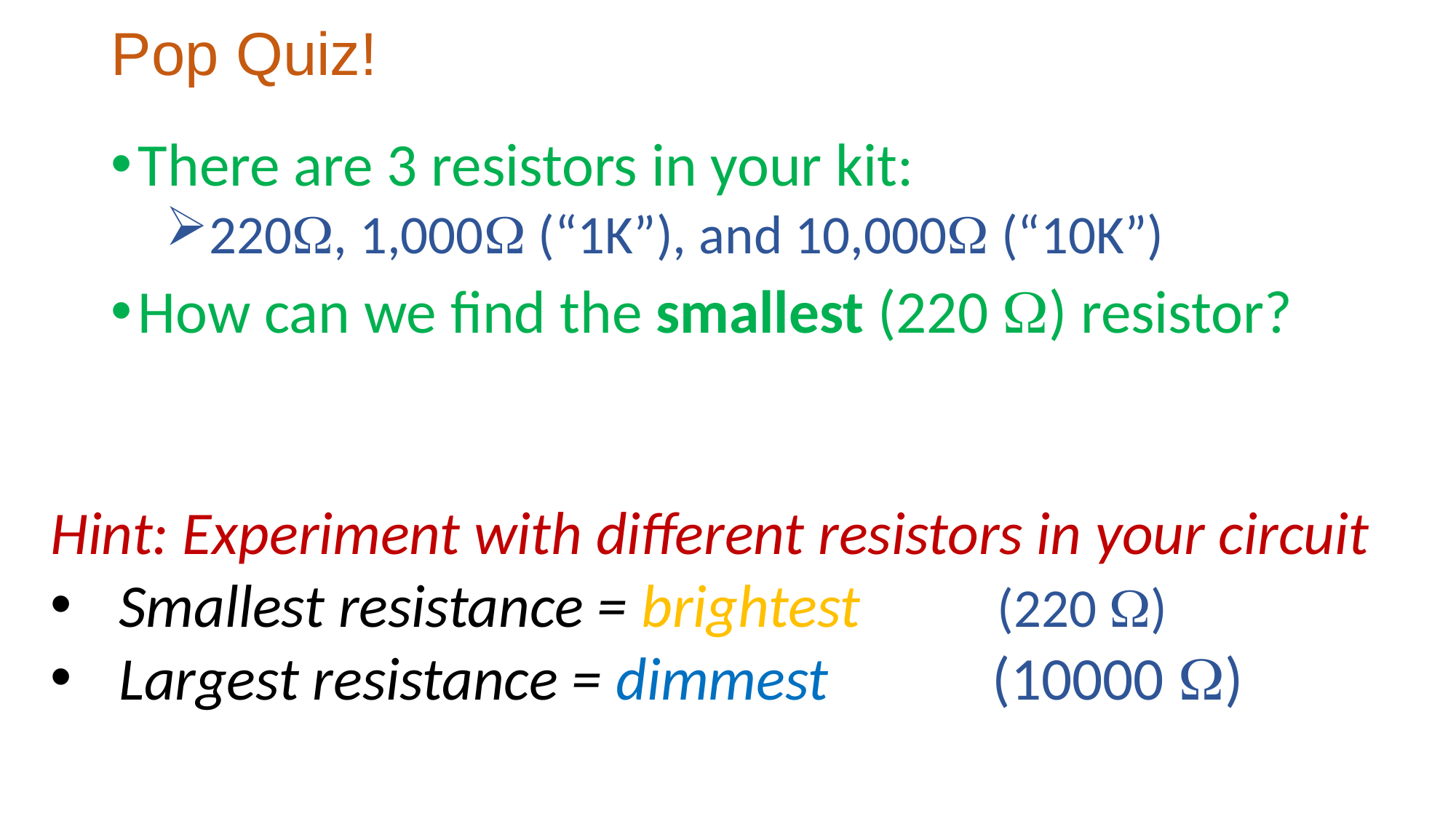

# Pop Quiz!
There are 3 resistors in your kit:
220Ω, 1,000Ω (“1K”), and 10,000Ω (“10K”)
How can we find the smallest (220 Ω) resistor?
Hint: Experiment with different resistors in your circuit
Smallest resistance = brightest          (220 Ω)
Largest resistance = dimmest            (10000 Ω)